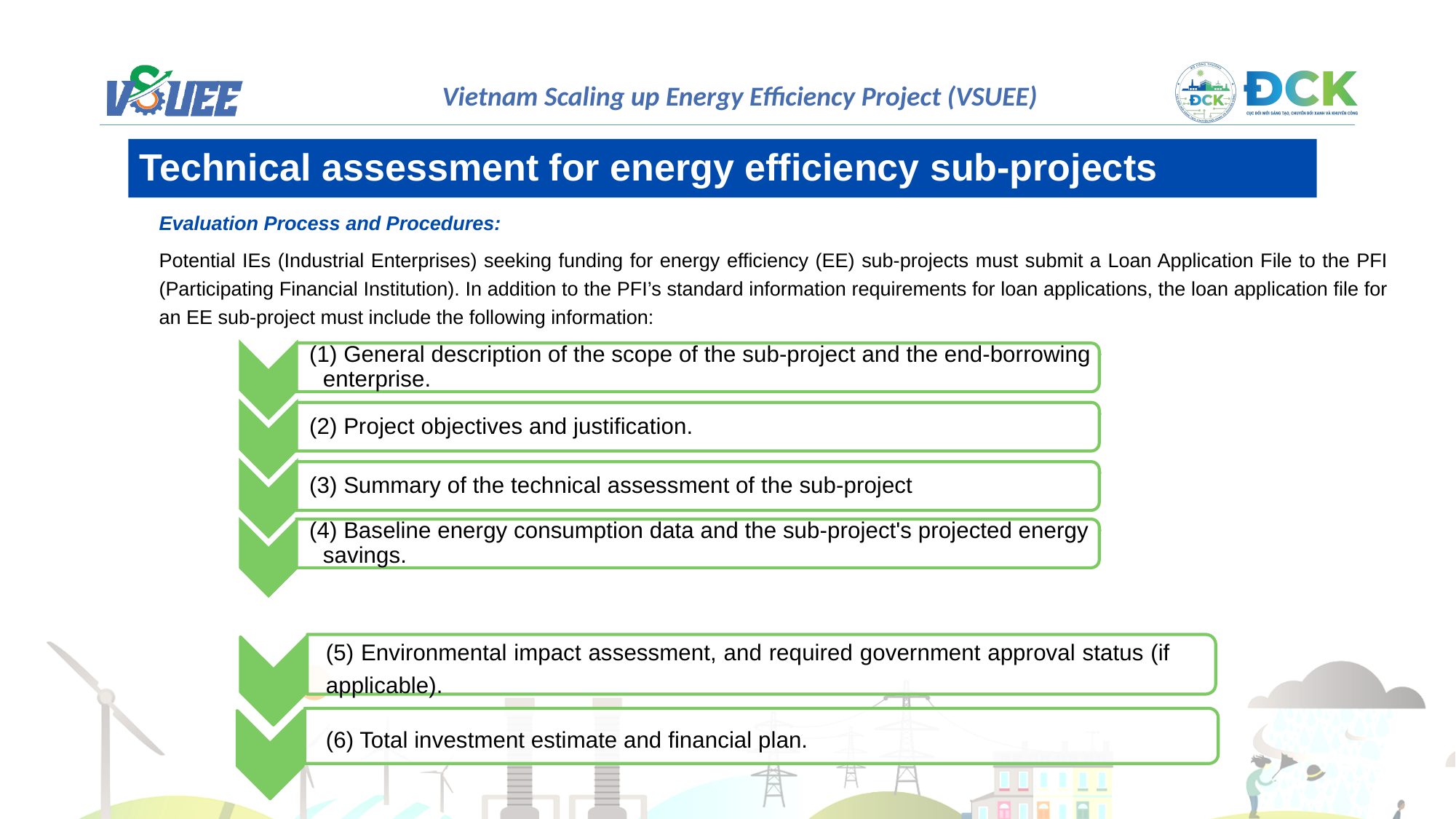

Technical assessment for energy efficiency sub-projects
Evaluation Process and Procedures:
Potential IEs (Industrial Enterprises) seeking funding for energy efficiency (EE) sub-projects must submit a Loan Application File to the PFI (Participating Financial Institution). In addition to the PFI’s standard information requirements for loan applications, the loan application file for an EE sub-project must include the following information:

(1) General description of the scope of the sub-project and the end-borrowing enterprise.

(2) Project objectives and justification.

(3) Summary of the technical assessment of the sub-project

(4) Baseline energy consumption data and the sub-project's projected energy savings.

(5) Environmental impact assessment, and required government approval status (if applicable).

(6) Total investment estimate and financial plan.